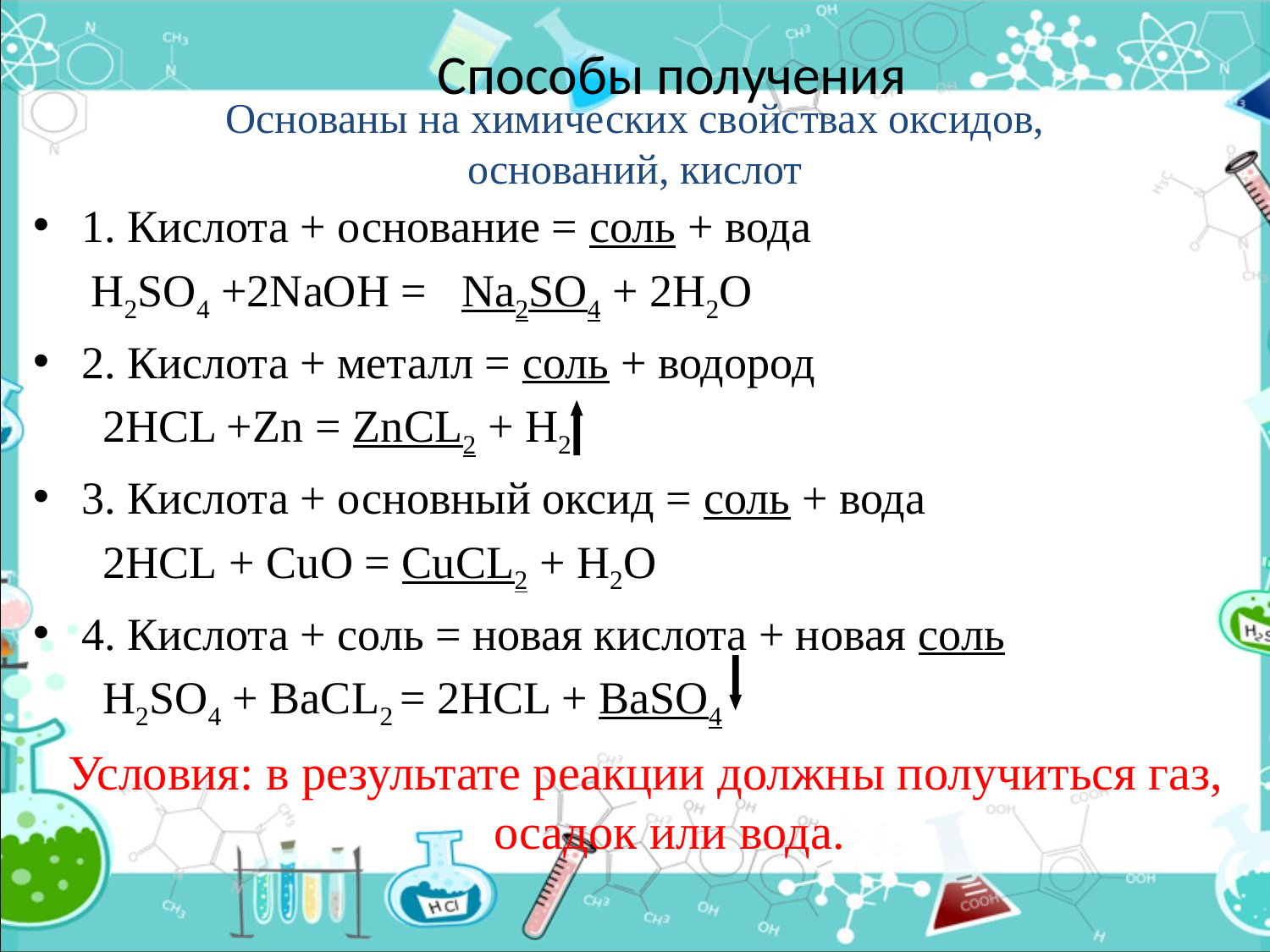

# Способы получения
Основаны на химических свойствах оксидов,
оснований, кислот
1. Кислота + основание = соль + вода
     H2SO4 +2NaOH =   Na2SO4 + 2H2O
2. Кислота + металл = соль + водород
      2HCL +Zn = ZnCL2 + H2
3. Кислота + основный оксид = соль + вода
      2HCL + CuO = CuCL2 + H2O
4. Кислота + соль = новая кислота + новая соль
      H2SO4 + BaCL2 = 2HCL + BaSO4
Условия: в результате реакции должны получиться газ, осадок или вода.